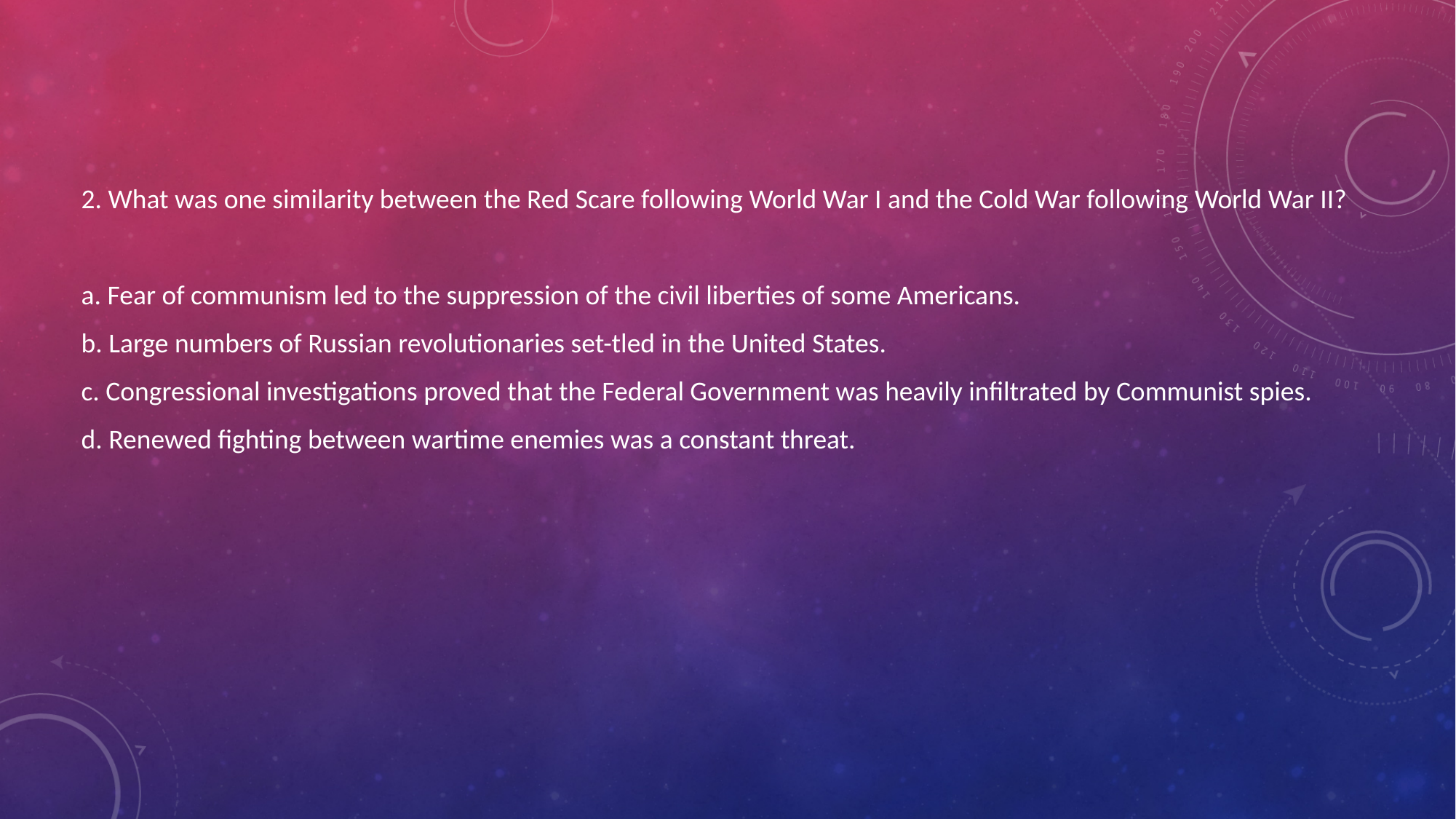

2. What was one similarity between the Red Scare following World War I and the Cold War following World War II?

a. Fear of communism led to the suppression of the civil liberties of some Americans.
b. Large numbers of Russian revolutionaries set-tled in the United States.
c. Congressional investigations proved that the Federal Government was heavily infiltrated by Communist spies.
d. Renewed fighting between wartime enemies was a constant threat.